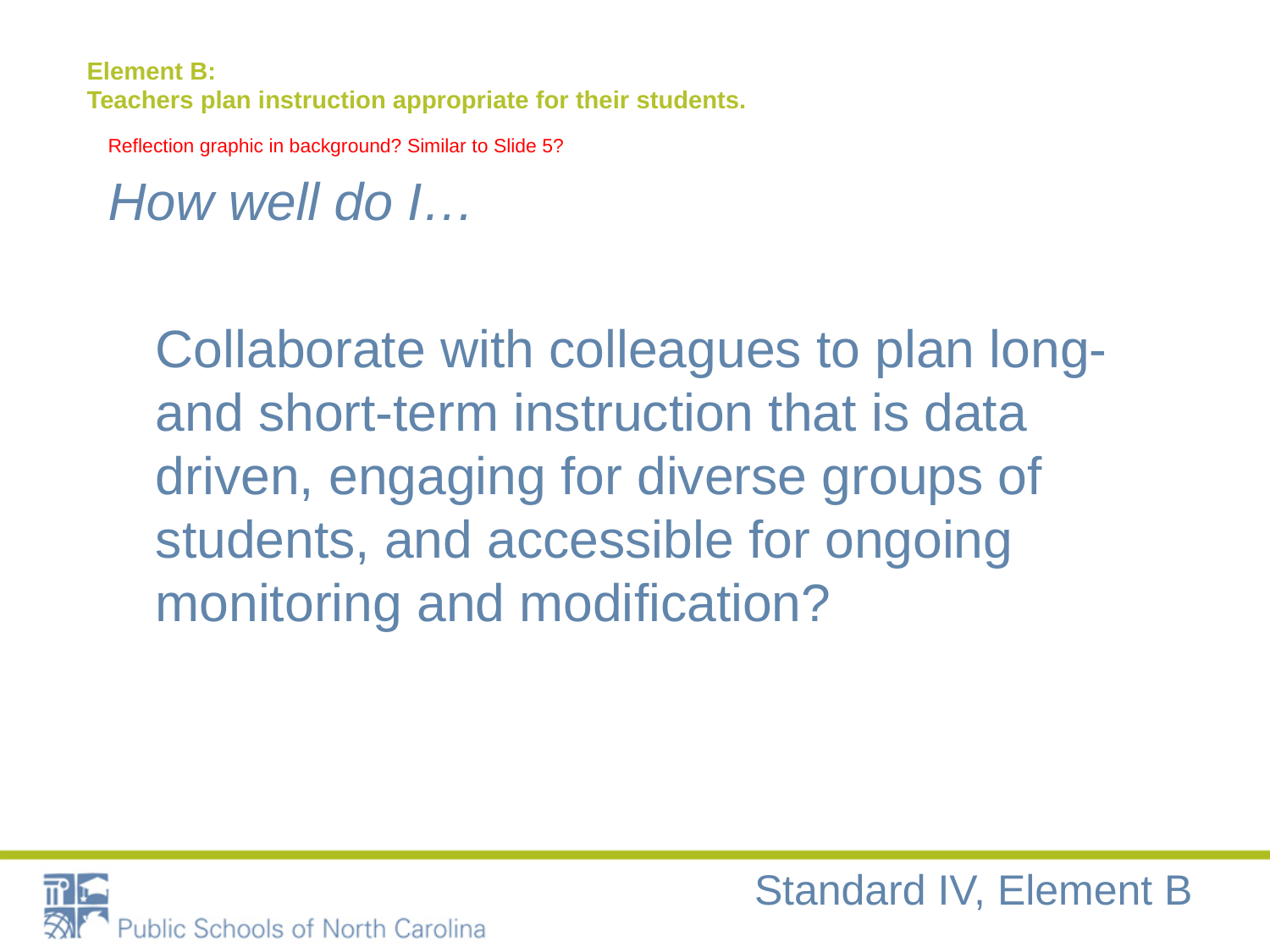

# Element B: Teachers plan instruction appropriate for their students.
Reflection graphic in background? Similar to Slide 5?
How well do I…

	Collaborate with colleagues to plan long- and short-term instruction that is data driven, engaging for diverse groups of students, and accessible for ongoing monitoring and modification?

Standard IV, Element B